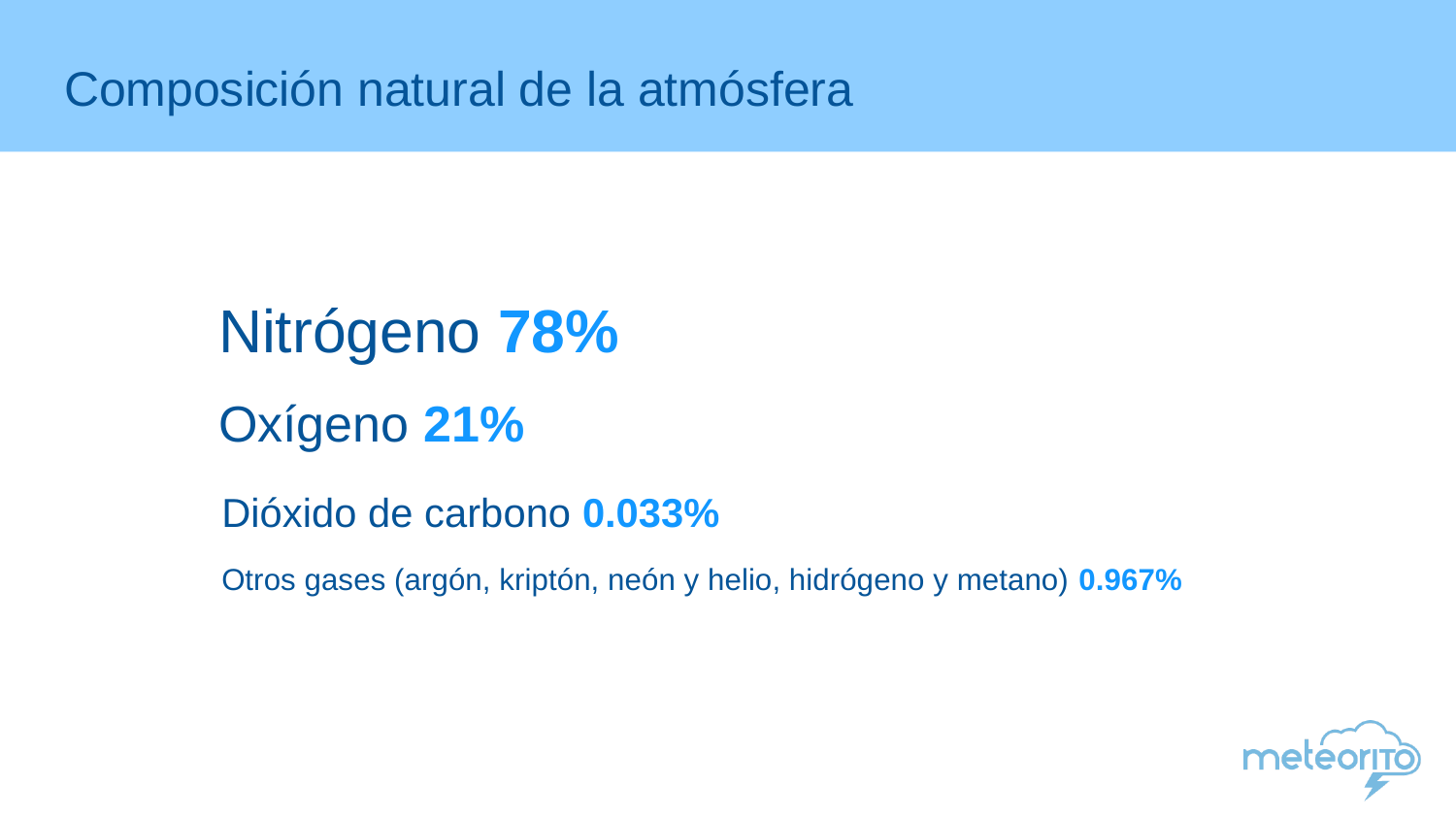

# Composición natural de la atmósfera
Nitrógeno 78%
Oxígeno 21%
Dióxido de carbono 0.033%

Otros gases (argón, kriptón, neón y helio, hidrógeno y metano) 0.967%